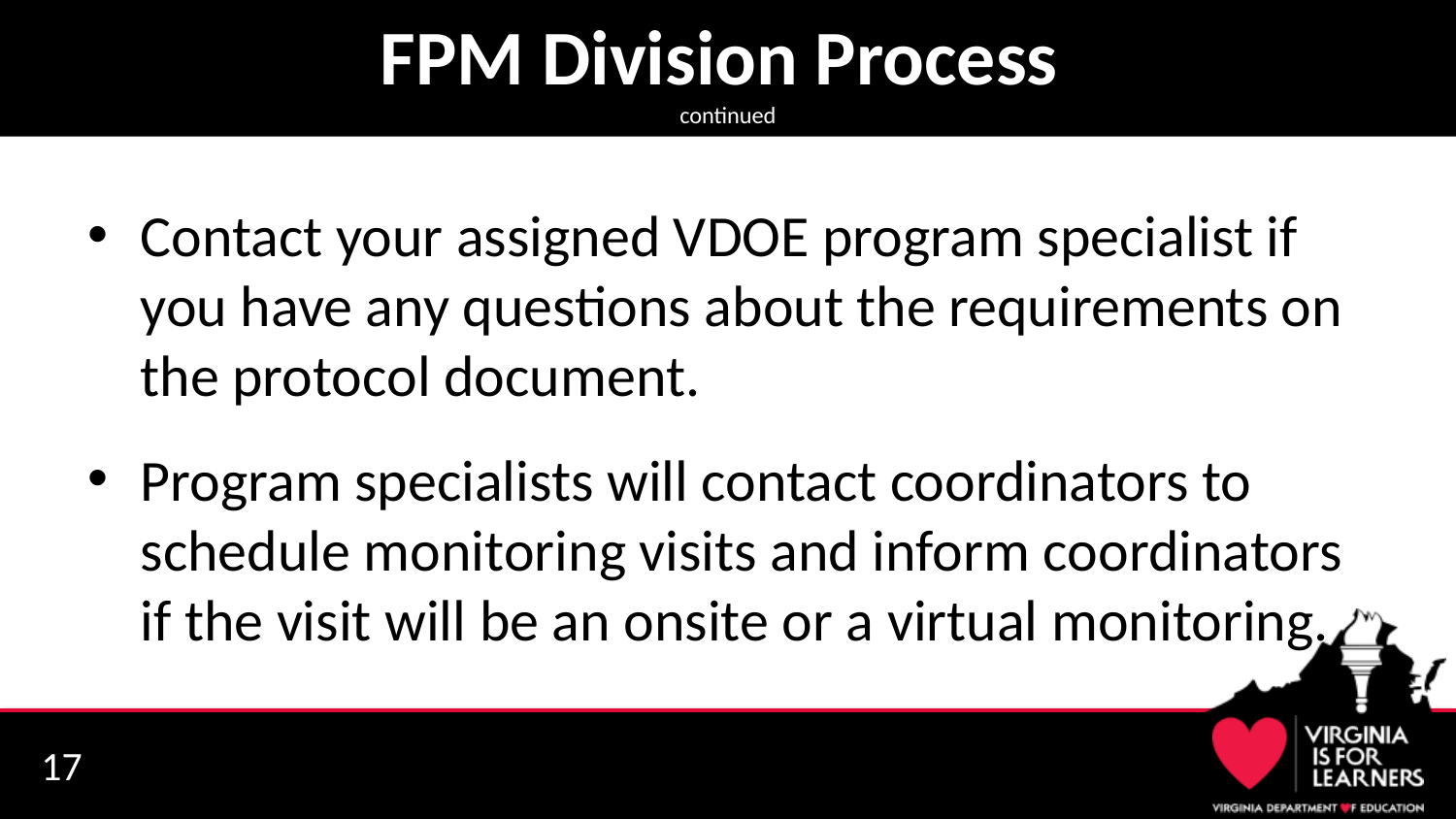

# FPM Division Process continued
Contact your assigned VDOE program specialist if you have any questions about the requirements on the protocol document.

Program specialists will contact coordinators to schedule monitoring visits and inform coordinators if the visit will be an onsite or a virtual monitoring.